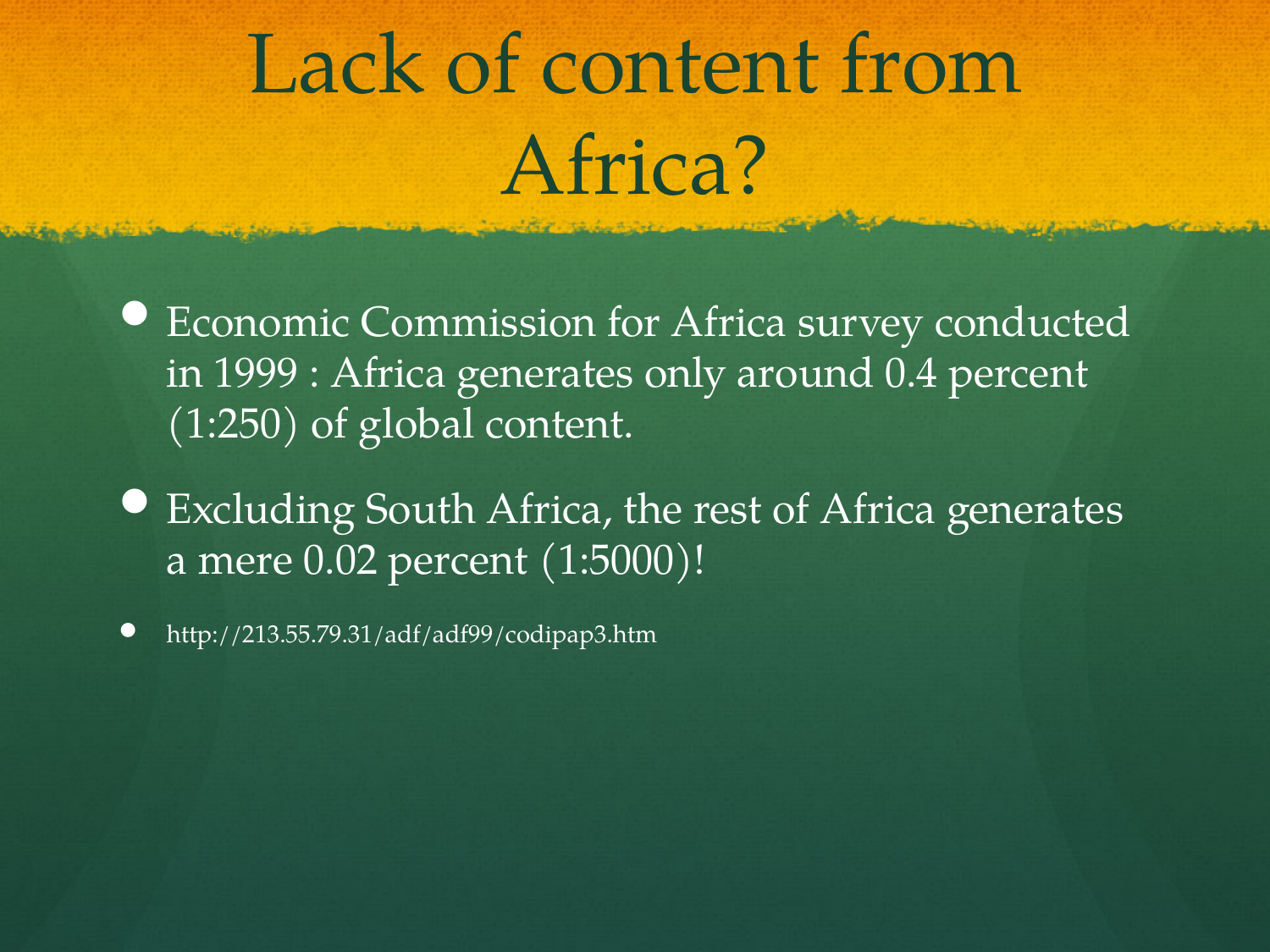

# Lack of content from Africa?
Economic Commission for Africa survey conducted in 1999 : Africa generates only around 0.4 percent (1:250) of global content.
Excluding South Africa, the rest of Africa generates a mere 0.02 percent (1:5000)!
http://213.55.79.31/adf/adf99/codipap3.htm